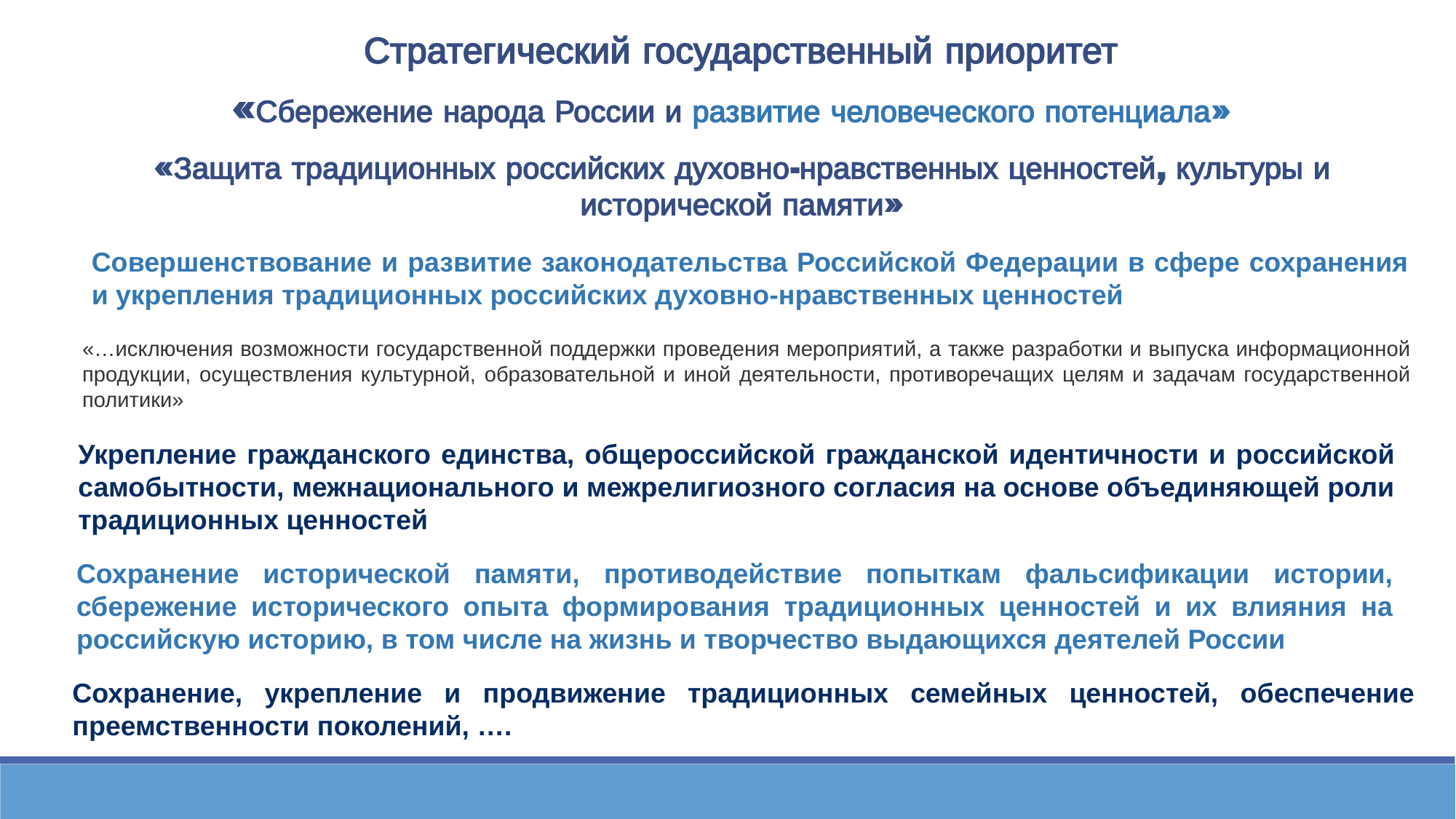

Стратегический государственный приоритет
«Сбережение народа России и развитие человеческого потенциала»
«Защита традиционных российских духовно-нравственных ценностей, культуры и исторической памяти»
Совершенствование и развитие законодательства Российской Федерации в сфере сохранения и укрепления традиционных российских духовно-нравственных ценностей
«…исключения возможности государственной поддержки проведения мероприятий, а также разработки и выпуска информационной продукции, осуществления культурной, образовательной и иной деятельности, противоречащих целям и задачам государственной политики»
Укрепление гражданского единства, общероссийской гражданской идентичности и российской самобытности, межнационального и межрелигиозного согласия на основе объединяющей роли традиционных ценностей
Сохранение исторической памяти, противодействие попыткам фальсификации истории, сбережение исторического опыта формирования традиционных ценностей и их влияния на российскую историю, в том числе на жизнь и творчество выдающихся деятелей России
Сохранение, укрепление и продвижение традиционных семейных ценностей, обеспечение преемственности поколений, ….